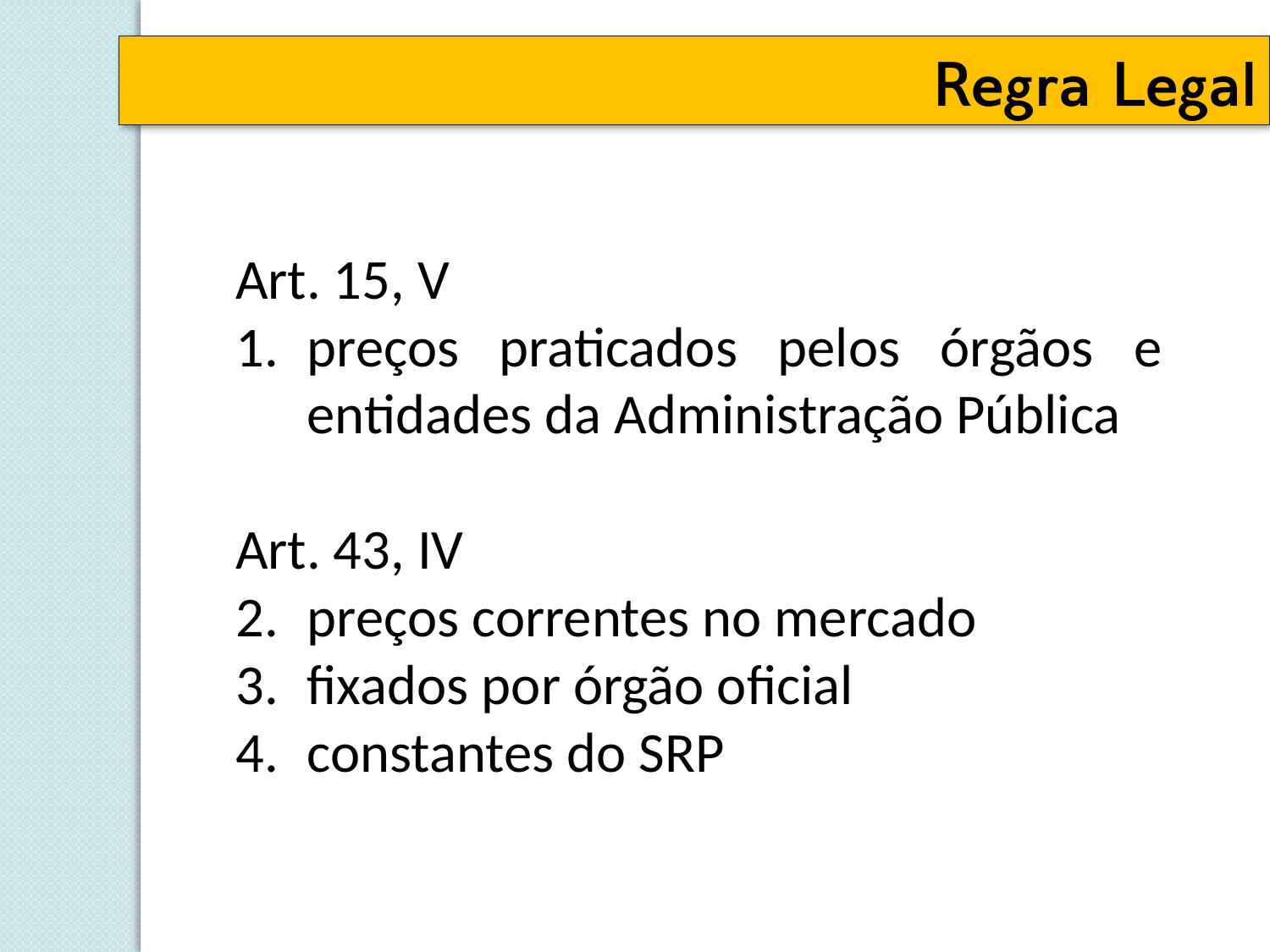

Regra Legal
Art. 15, V
preços praticados pelos órgãos e entidades da Administração Pública

Art. 43, IV
preços correntes no mercado
fixados por órgão oficial
constantes do SRP